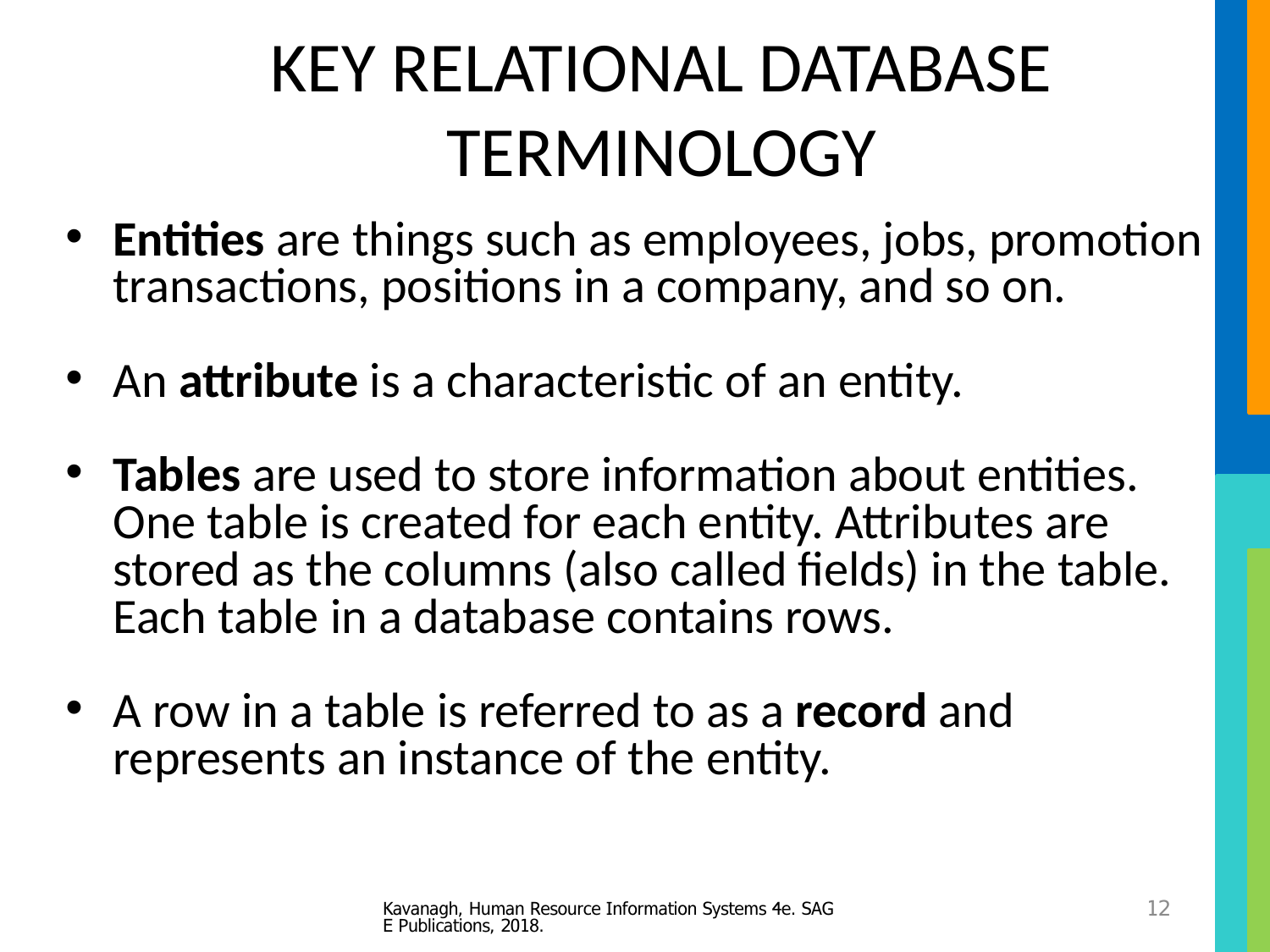

# KEY RELATIONAL DATABASE TERMINOLOGY
Entities are things such as employees, jobs, promotion transactions, positions in a company, and so on.

An attribute is a characteristic of an entity.

Tables are used to store information about entities. One table is created for each entity. Attributes are stored as the columns (also called fields) in the table. Each table in a database contains rows.

A row in a table is referred to as a record and represents an instance of the entity.

Kavanagh, Human Resource Information Systems 4e. SAGE Publications, 2018.
12